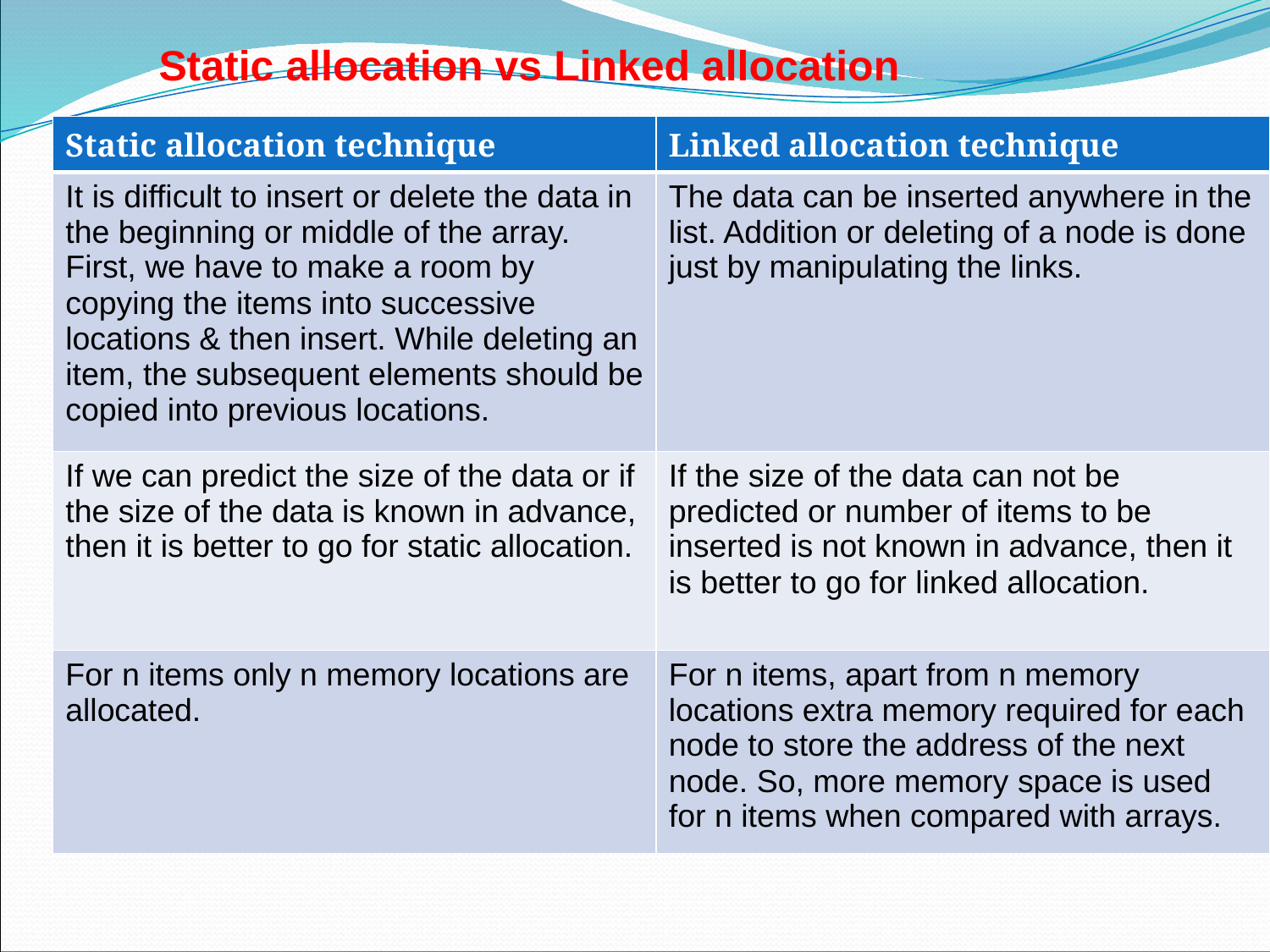

Static allocation vs Linked allocation

#
| Static allocation technique | Linked allocation technique |
| --- | --- |
| It is difficult to insert or delete the data in the beginning or middle of the array. First, we have to make a room by copying the items into successive locations & then insert. While deleting an item, the subsequent elements should be copied into previous locations. | The data can be inserted anywhere in the list. Addition or deleting of a node is done just by manipulating the links. |
| If we can predict the size of the data or if the size of the data is known in advance, then it is better to go for static allocation. | If the size of the data can not be predicted or number of items to be inserted is not known in advance, then it is better to go for linked allocation. |
| For n items only n memory locations are allocated. | For n items, apart from n memory locations extra memory required for each node to store the address of the next node. So, more memory space is used for n items when compared with arrays. |